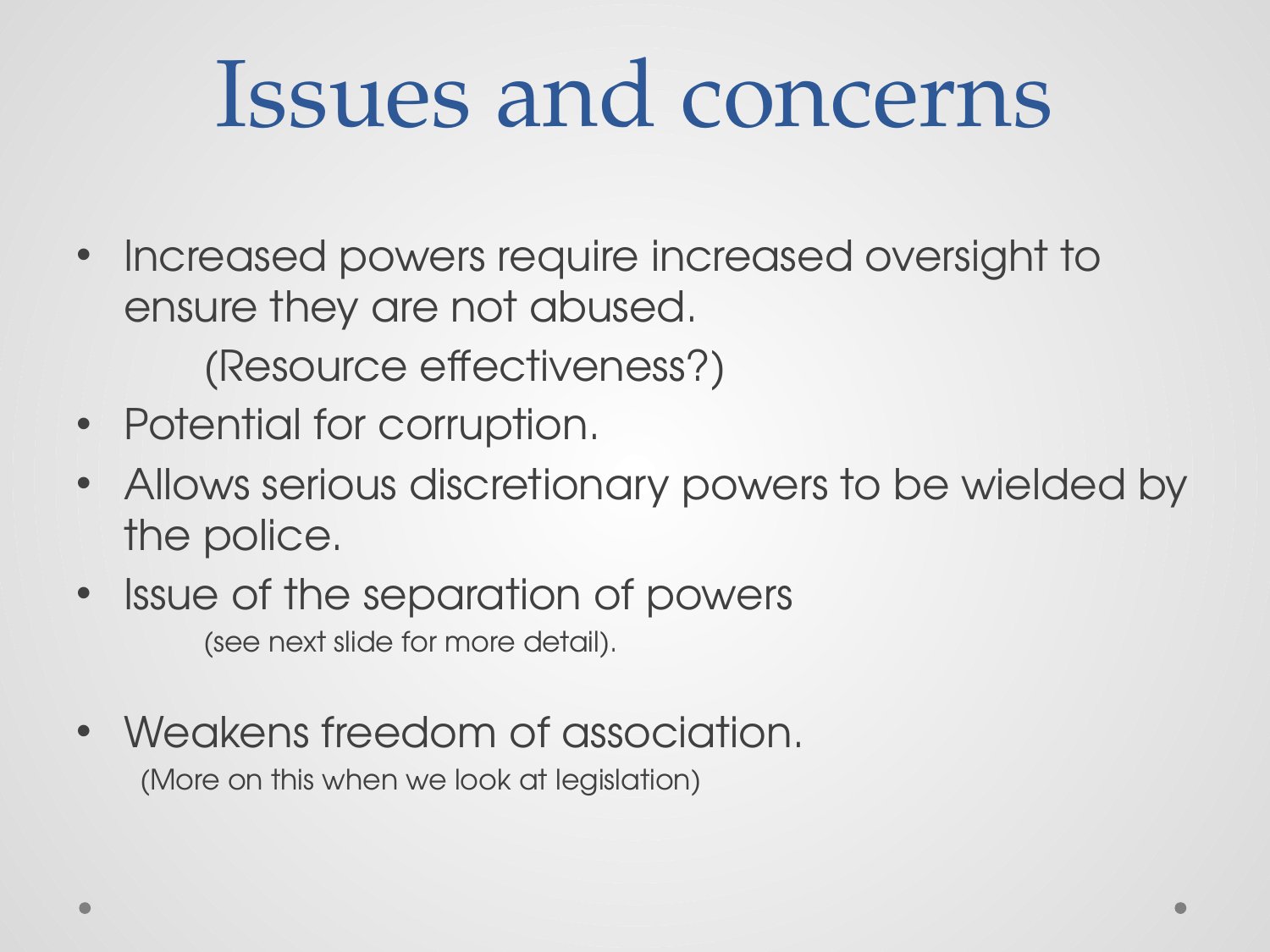

# Issues and concerns
Increased powers require increased oversight to ensure they are not abused.
	(Resource effectiveness?)
Potential for corruption.
Allows serious discretionary powers to be wielded by the police.
Issue of the separation of powers
	(see next slide for more detail).

Weakens freedom of association.
(More on this when we look at legislation)